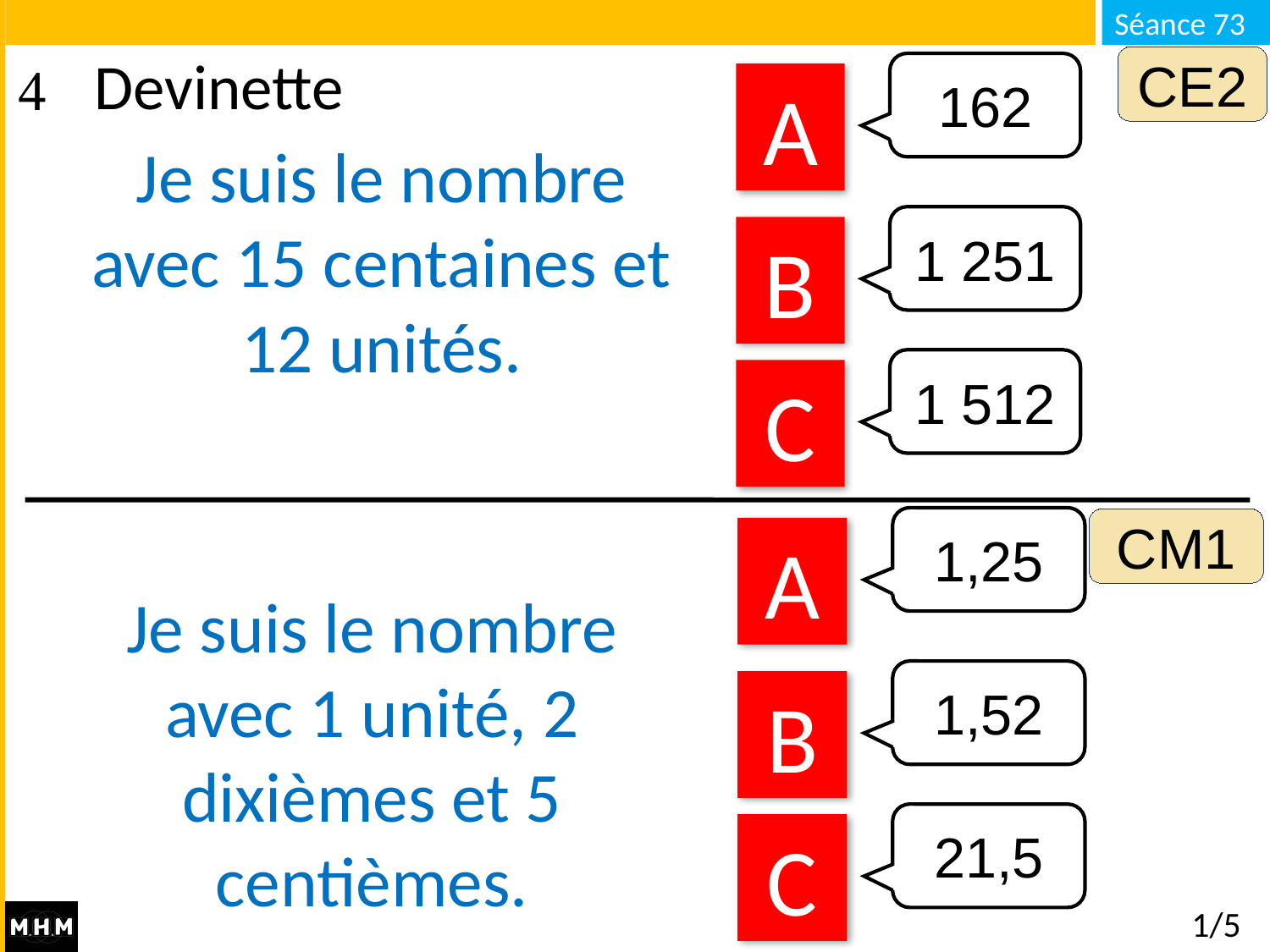

CE2
# Devinette
162
A
Je suis le nombre avec 15 centaines et 12 unités.
1 251
B
1 512
C

1,25
CM1
A
Je suis le nombre avec 1 unité, 2 dixièmes et 5 centièmes.
1,52
B
21,5
C
1/5